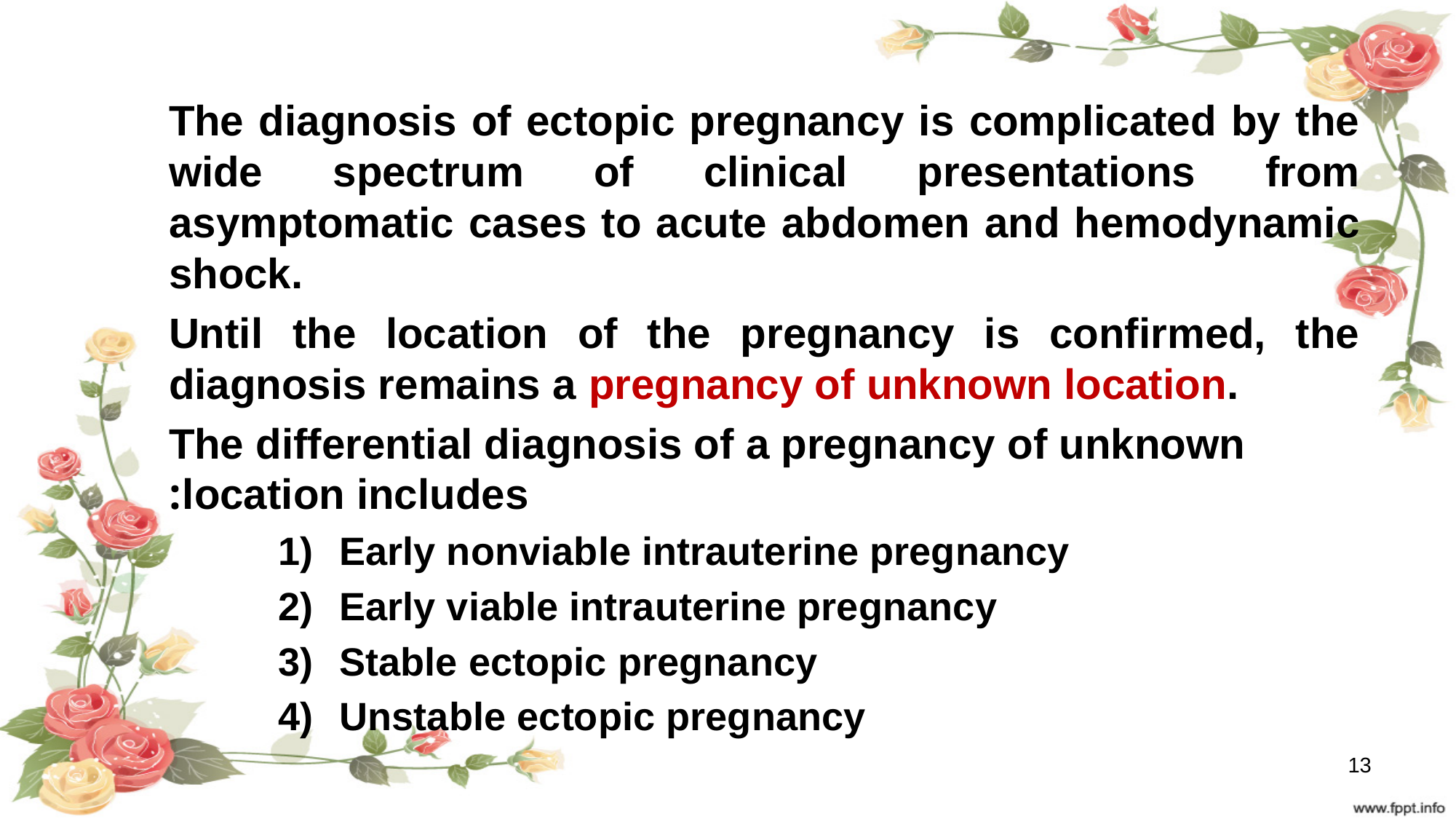

The diagnosis of ectopic pregnancy is complicated by the wide spectrum of clinical presentations from asymptomatic cases to acute abdomen and hemodynamic shock.
Until the location of the pregnancy is confirmed, the diagnosis remains a pregnancy of unknown location.
 The differential diagnosis of a pregnancy of unknown location includes:
Early nonviable intrauterine pregnancy
Early viable intrauterine pregnancy
Stable ectopic pregnancy
Unstable ectopic pregnancy
13